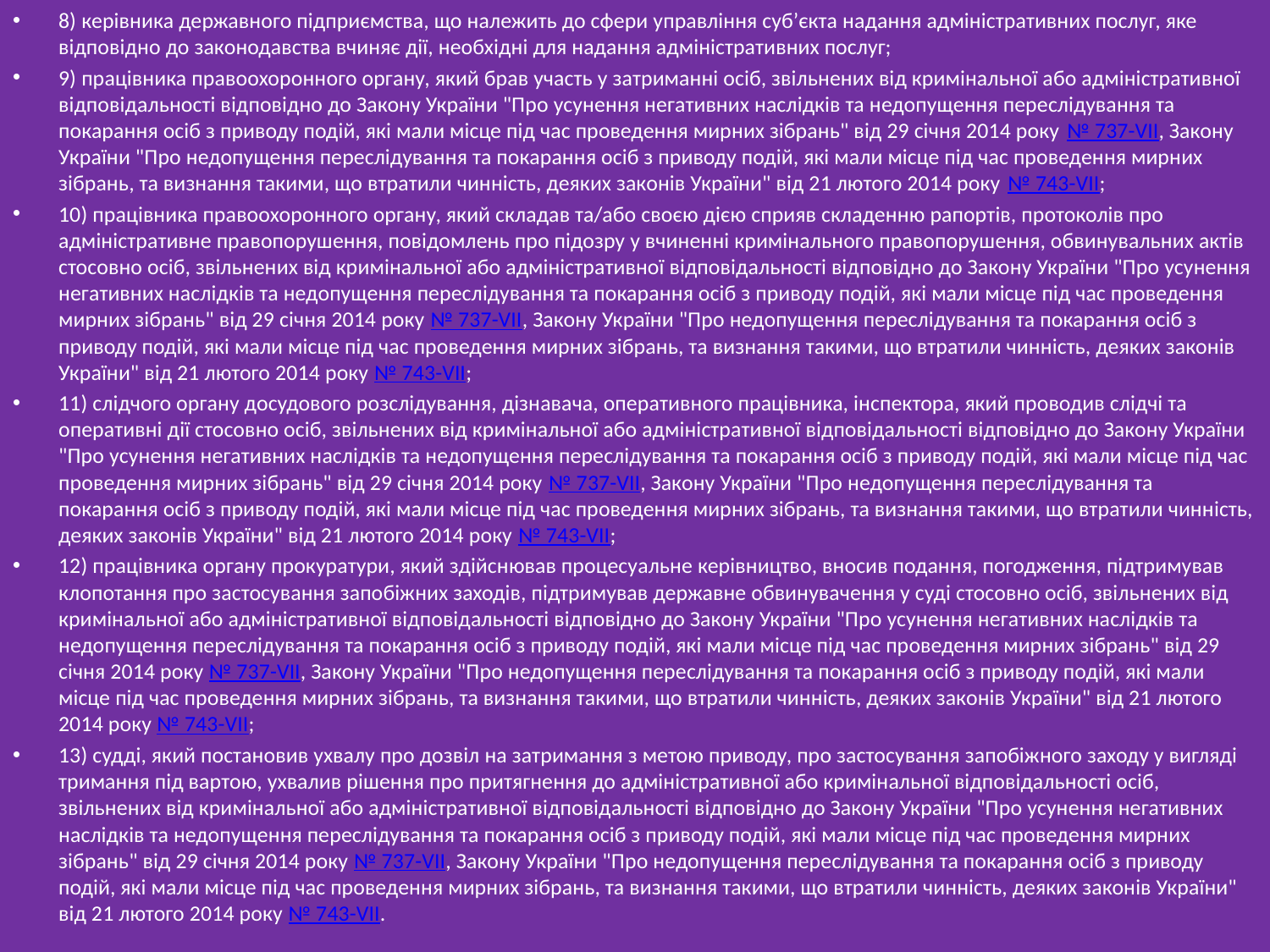

8) керівника державного підприємства, що належить до сфери управління суб’єкта надання адміністративних послуг, яке відповідно до законодавства вчиняє дії, необхідні для надання адміністративних послуг;
9) працівника правоохоронного органу, який брав участь у затриманні осіб, звільнених від кримінальної або адміністративної відповідальності відповідно до Закону України "Про усунення негативних наслідків та недопущення переслідування та покарання осіб з приводу подій, які мали місце під час проведення мирних зібрань" від 29 січня 2014 року № 737-VII, Закону України "Про недопущення переслідування та покарання осіб з приводу подій, які мали місце під час проведення мирних зібрань, та визнання такими, що втратили чинність, деяких законів України" від 21 лютого 2014 року № 743-VII;
10) працівника правоохоронного органу, який складав та/або своєю дією сприяв складенню рапортів, протоколів про адміністративне правопорушення, повідомлень про підозру у вчиненні кримінального правопорушення, обвинувальних актів стосовно осіб, звільнених від кримінальної або адміністративної відповідальності відповідно до Закону України "Про усунення негативних наслідків та недопущення переслідування та покарання осіб з приводу подій, які мали місце під час проведення мирних зібрань" від 29 січня 2014 року № 737-VII, Закону України "Про недопущення переслідування та покарання осіб з приводу подій, які мали місце під час проведення мирних зібрань, та визнання такими, що втратили чинність, деяких законів України" від 21 лютого 2014 року № 743-VII;
11) слідчого органу досудового розслідування, дізнавача, оперативного працівника, інспектора, який проводив слідчі та оперативні дії стосовно осіб, звільнених від кримінальної або адміністративної відповідальності відповідно до Закону України "Про усунення негативних наслідків та недопущення переслідування та покарання осіб з приводу подій, які мали місце під час проведення мирних зібрань" від 29 січня 2014 року № 737-VII, Закону України "Про недопущення переслідування та покарання осіб з приводу подій, які мали місце під час проведення мирних зібрань, та визнання такими, що втратили чинність, деяких законів України" від 21 лютого 2014 року № 743-VII;
12) працівника органу прокуратури, який здійснював процесуальне керівництво, вносив подання, погодження, підтримував клопотання про застосування запобіжних заходів, підтримував державне обвинувачення у суді стосовно осіб, звільнених від кримінальної або адміністративної відповідальності відповідно до Закону України "Про усунення негативних наслідків та недопущення переслідування та покарання осіб з приводу подій, які мали місце під час проведення мирних зібрань" від 29 січня 2014 року № 737-VII, Закону України "Про недопущення переслідування та покарання осіб з приводу подій, які мали місце під час проведення мирних зібрань, та визнання такими, що втратили чинність, деяких законів України" від 21 лютого 2014 року № 743-VII;
13) судді, який постановив ухвалу про дозвіл на затримання з метою приводу, про застосування запобіжного заходу у вигляді тримання під вартою, ухвалив рішення про притягнення до адміністративної або кримінальної відповідальності осіб, звільнених від кримінальної або адміністративної відповідальності відповідно до Закону України "Про усунення негативних наслідків та недопущення переслідування та покарання осіб з приводу подій, які мали місце під час проведення мирних зібрань" від 29 січня 2014 року № 737-VII, Закону України "Про недопущення переслідування та покарання осіб з приводу подій, які мали місце під час проведення мирних зібрань, та визнання такими, що втратили чинність, деяких законів України" від 21 лютого 2014 року № 743-VII.